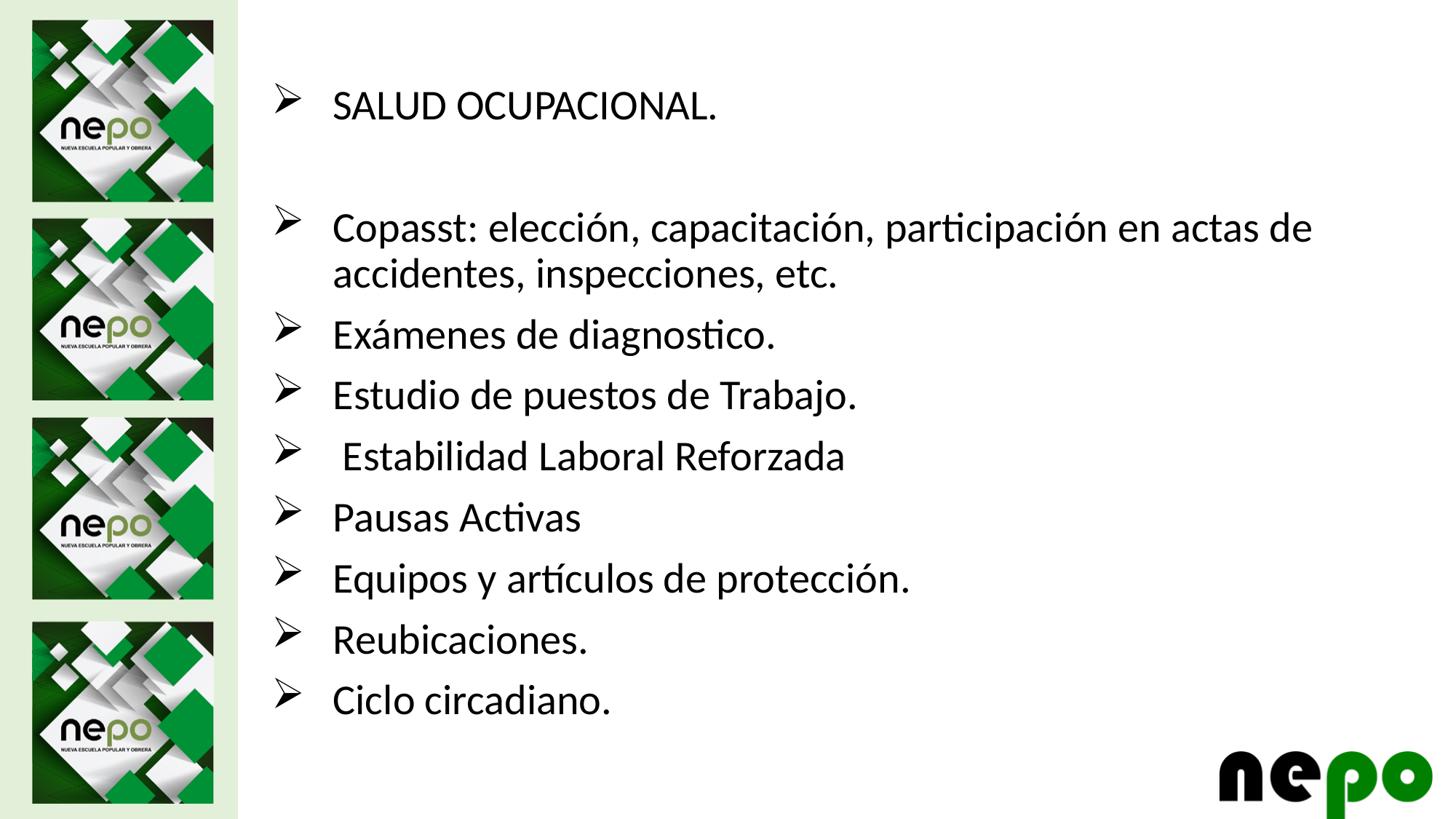

SALUD OCUPACIONAL.

Copasst: elección, capacitación, participación en actas de accidentes, inspecciones, etc.
Exámenes de diagnostico.
Estudio de puestos de Trabajo.
 Estabilidad Laboral Reforzada
Pausas Activas
Equipos y artículos de protección.
Reubicaciones.
Ciclo circadiano.